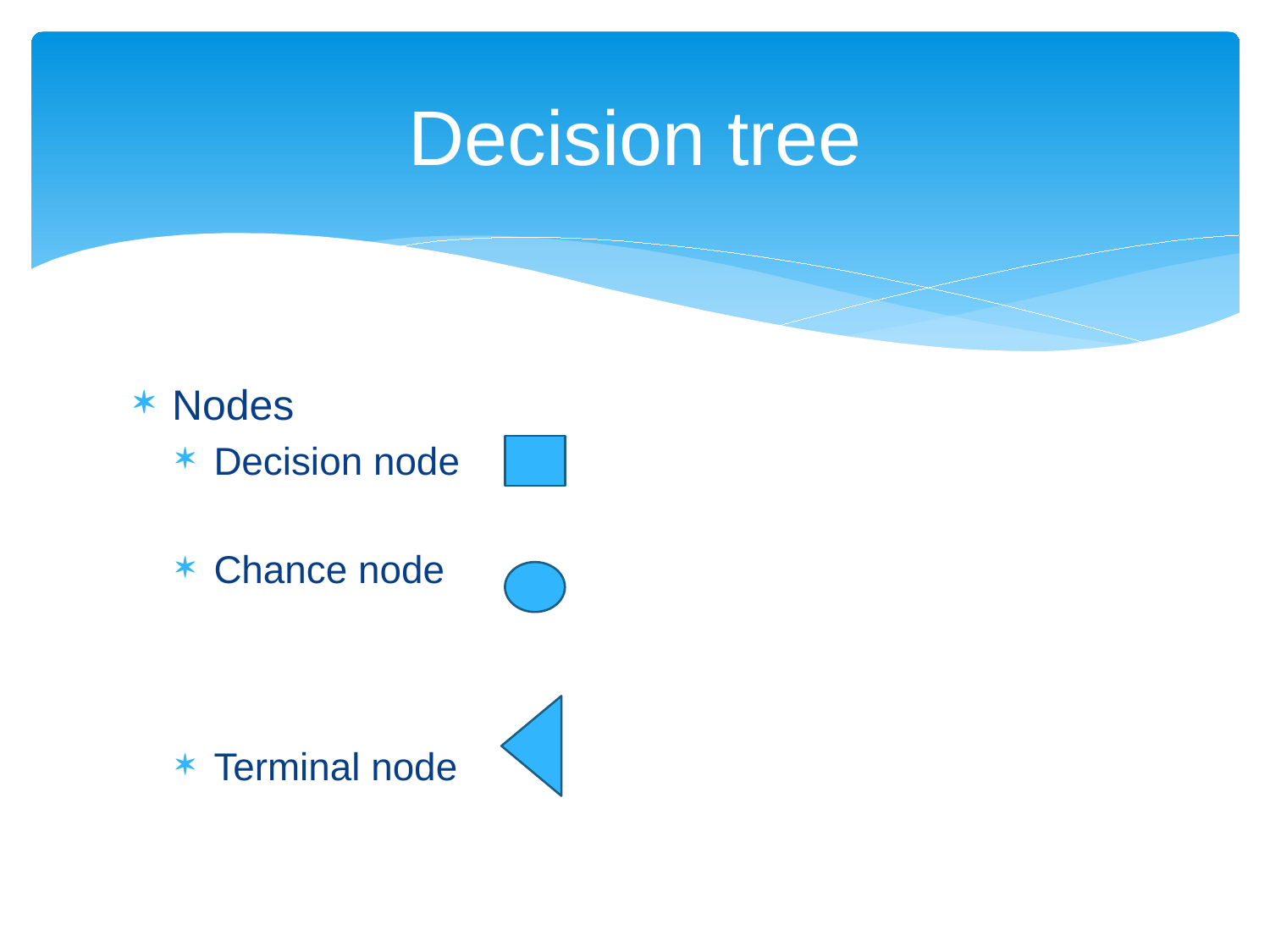

# Decision tree
Nodes
Decision node

Chance node

Terminal node